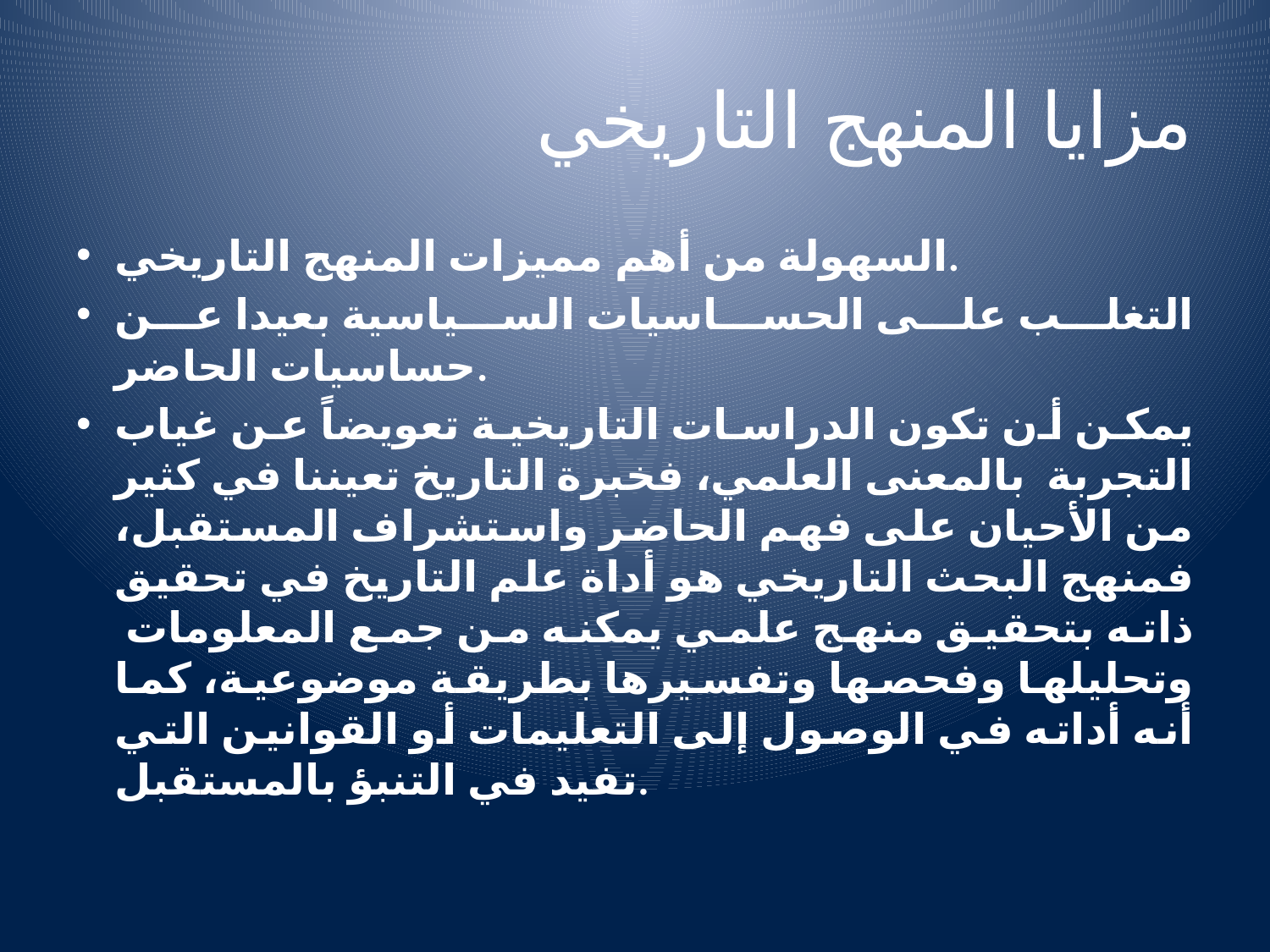

# مزايا المنهج التاريخي
السهولة من أهم مميزات المنهج التاريخي.
التغلب على الحساسيات السياسية بعيدا عن حساسيات الحاضر.
يمكن أن تكون الدراسات التاريخية تعويضاً عن غياب التجربة  بالمعنى العلمي، فخبرة التاريخ تعيننا في كثير من الأحيان على فهم الحاضر واستشراف المستقبل، فمنهج البحث التاريخي هو أداة علم التاريخ في تحقيق ذاته بتحقيق منهج علمي يمكنه من جمع المعلومات  وتحليلها وفحصها وتفسيرها بطريقة موضوعية، كما أنه أداته في الوصول إلى التعليمات أو القوانين التي تفيد في التنبؤ بالمستقبل.